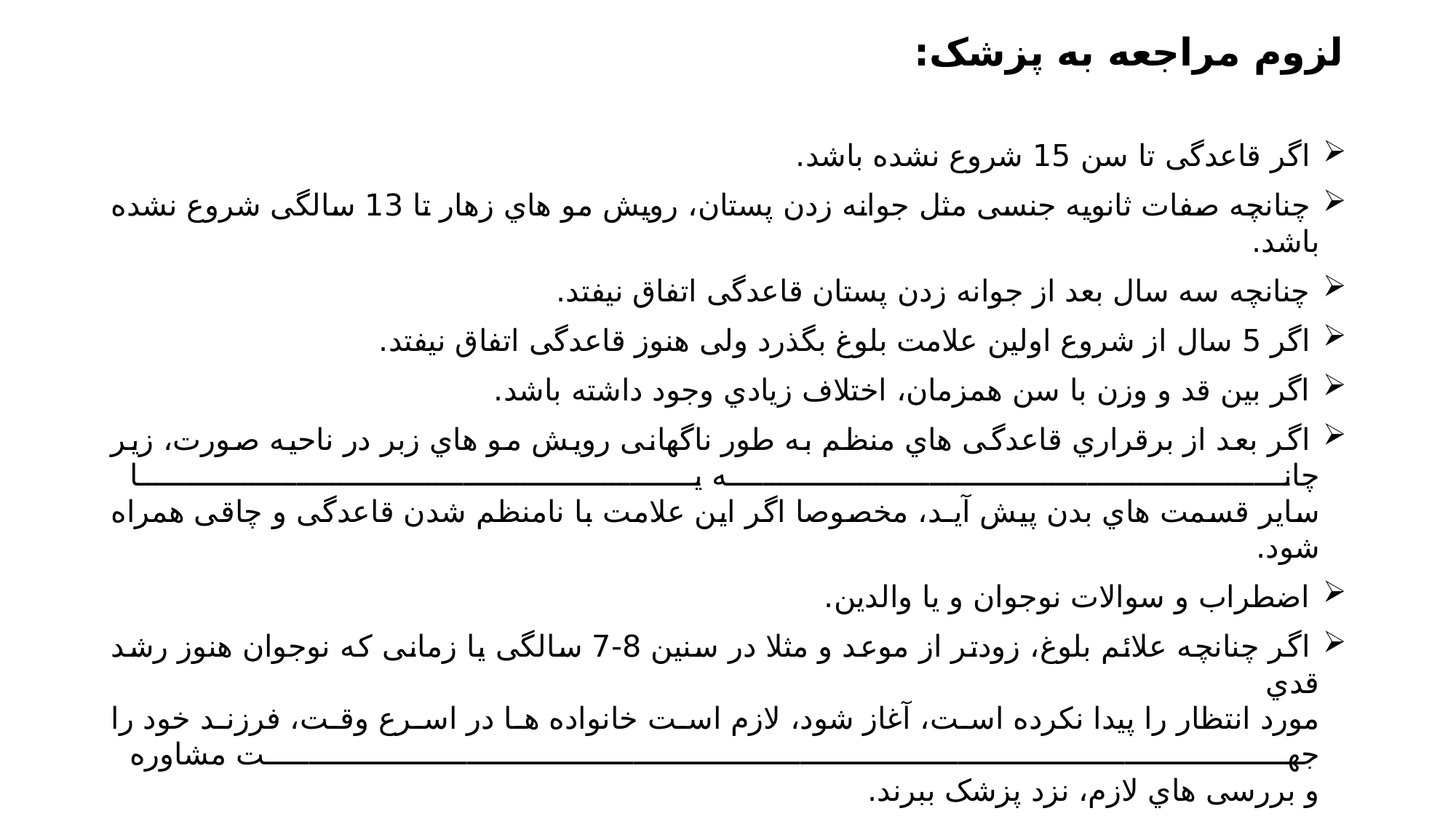

لزوم مراجعه به پزشک:

 اگر قاعدگی تا سن 15 شروع نشده باشد.
 چنانچه صفات ثانویه جنسی مثل جوانه زدن پستان، رویش مو هاي زهار تا 13 سالگی شروع نشده باشد.
 چنانچه سه سال بعد از جوانه زدن پستان قاعدگی اتفاق نیفتد.
 اگر 5 سال از شروع اولین علامت بلوغ بگذرد ولی هنوز قاعدگی اتفاق نیفتد.
 اگر بین قد و وزن با سن همزمان، اختلاف زیادي وجود داشته باشد.
 اگر بعد از برقراري قاعدگی هاي منظم به طور ناگهانی رویش مو هاي زبر در ناحیه صورت، زیر چانه یا 
سایر قسمت هاي بدن پیش آیـد، مخصوصا اگر این علامت با نامنظم شدن قاعدگی و چاقی همراه شود.
 اضطراب و سوالات نوجوان و یا والدین.
 اگر چنانچه علائم بلوغ، زودتر از موعد و مثلا در سنین 8-7 سالگی یا زمانی که نوجوان هنوز رشد قدي 
مورد انتظار را پیدا نکرده است، آغاز شود، لازم است خانواده ها در اسرع وقت، فرزند خود را جهت مشاوره 
و بررسی هاي لازم، نزد پزشک ببرند.